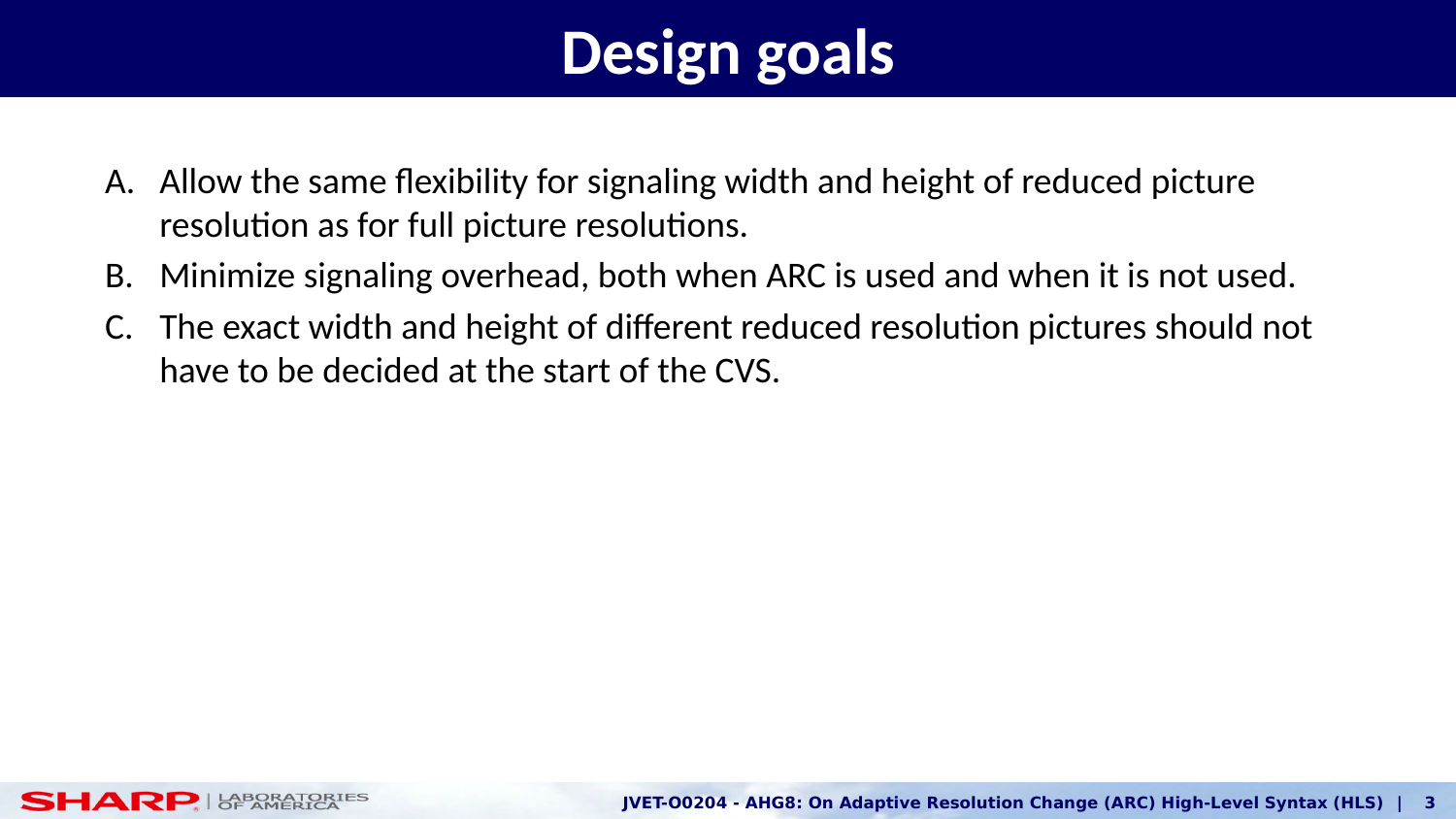

# Design goals
Allow the same flexibility for signaling width and height of reduced picture resolution as for full picture resolutions.
Minimize signaling overhead, both when ARC is used and when it is not used.
The exact width and height of different reduced resolution pictures should not have to be decided at the start of the CVS.